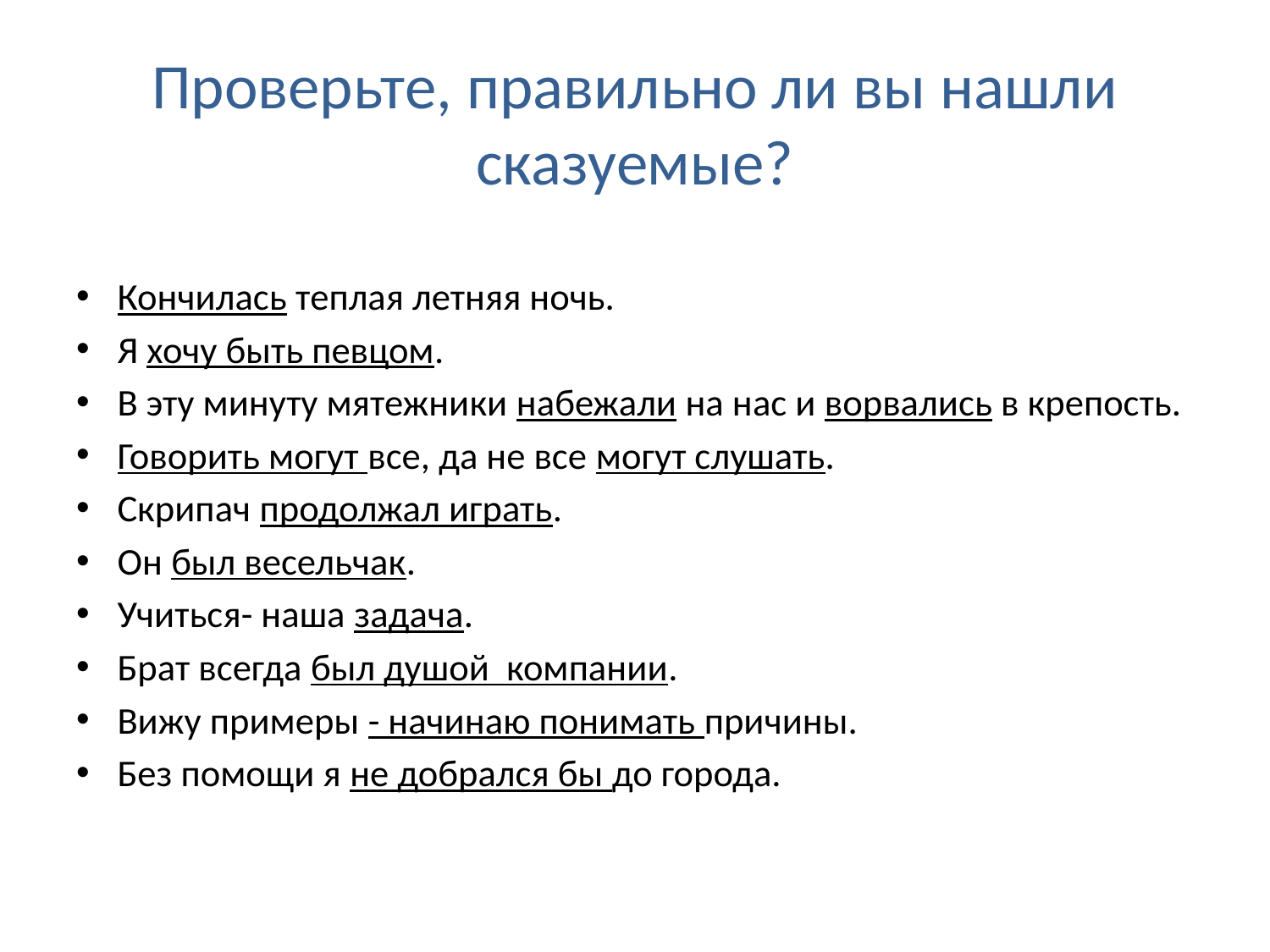

# Проверьте, правильно ли вы нашли сказуемые?
Кончилась теплая летняя ночь.
Я хочу быть певцом.
В эту минуту мятежники набежали на нас и ворвались в крепость.
Говорить могут все, да не все могут слушать.
Скрипач продолжал играть.
Он был весельчак.
Учиться- наша задача.
Брат всегда был душой  компании.
Вижу примеры - начинаю понимать причины.
Без помощи я не добрался бы до города.